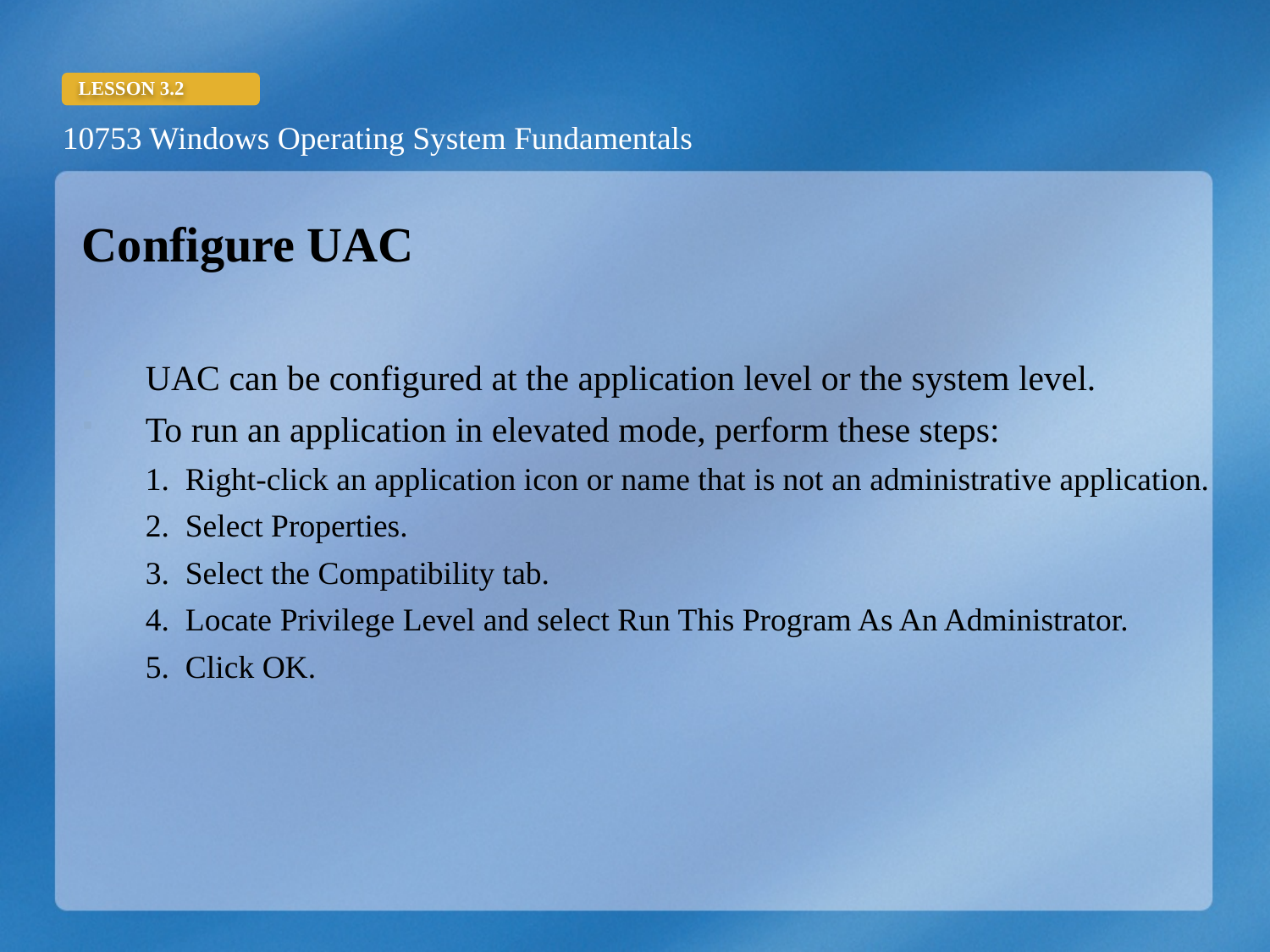

Configure UAC

UAC can be configured at the application level or the system level.
To run an application in elevated mode, perform these steps:
  Right-click an application icon or name that is not an administrative application.
  Select Properties.
  Select the Compatibility tab.
  Locate Privilege Level and select Run This Program As An Administrator.
  Click OK.